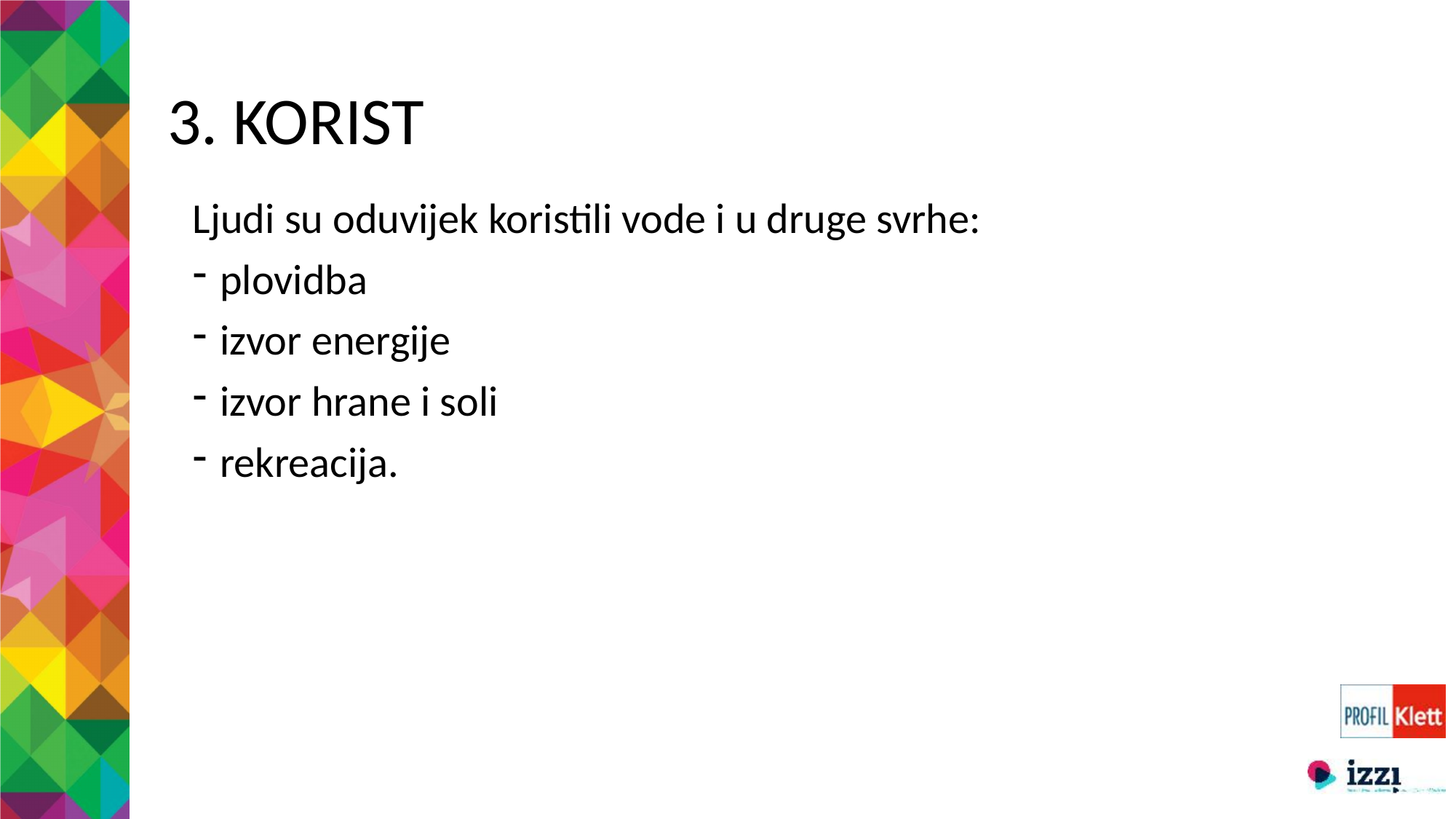

# 3. KORIST
Ljudi su oduvijek koristili vode i u druge svrhe:
plovidba
izvor energije
izvor hrane i soli
rekreacija.